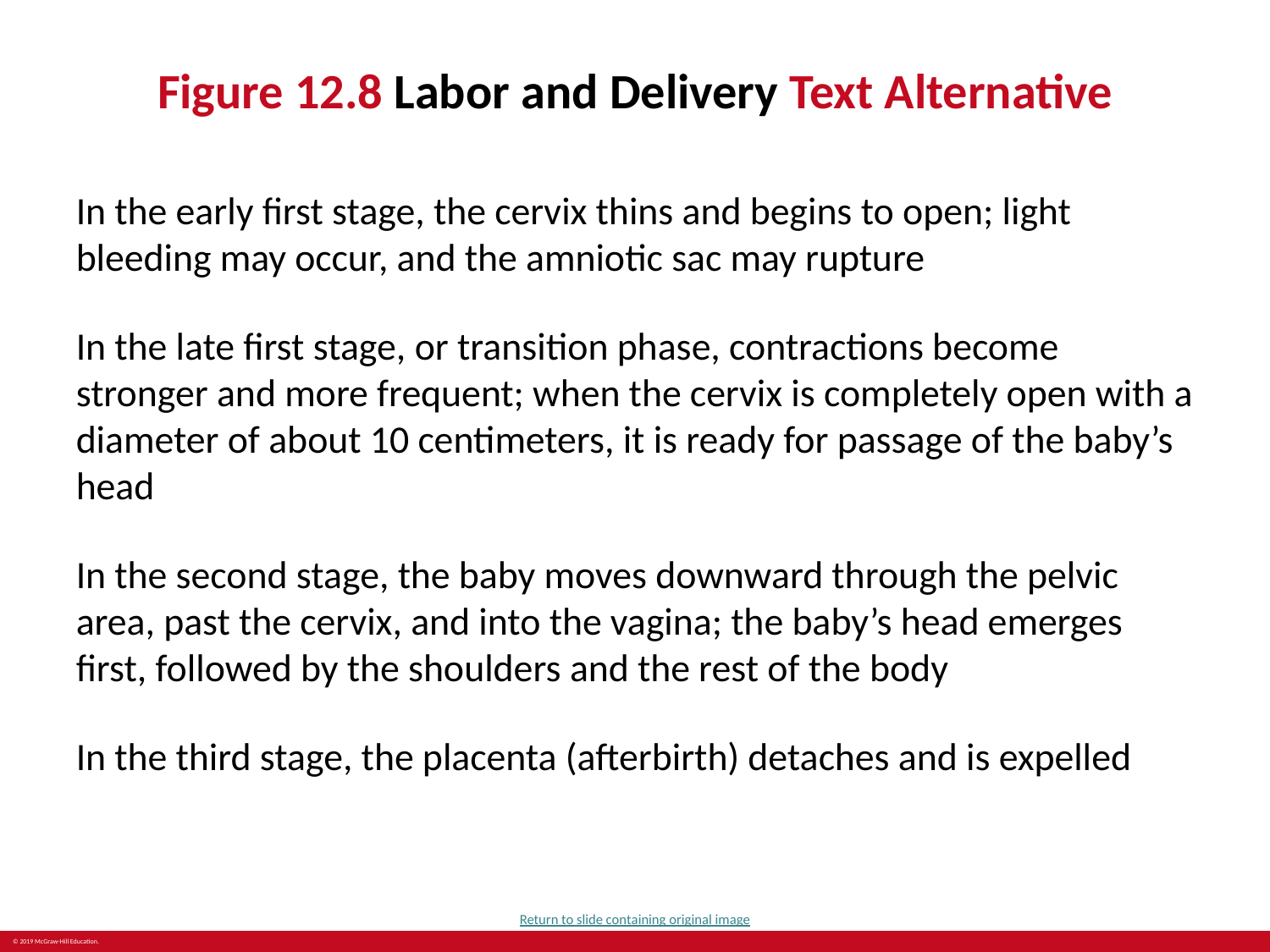

# Figure 12.8 Labor and Delivery Text Alternative
In the early first stage, the cervix thins and begins to open; light bleeding may occur, and the amniotic sac may rupture
In the late first stage, or transition phase, contractions become stronger and more frequent; when the cervix is completely open with a diameter of about 10 centimeters, it is ready for passage of the baby’s head
In the second stage, the baby moves downward through the pelvic area, past the cervix, and into the vagina; the baby’s head emerges first, followed by the shoulders and the rest of the body
In the third stage, the placenta (afterbirth) detaches and is expelled
Return to slide containing original image